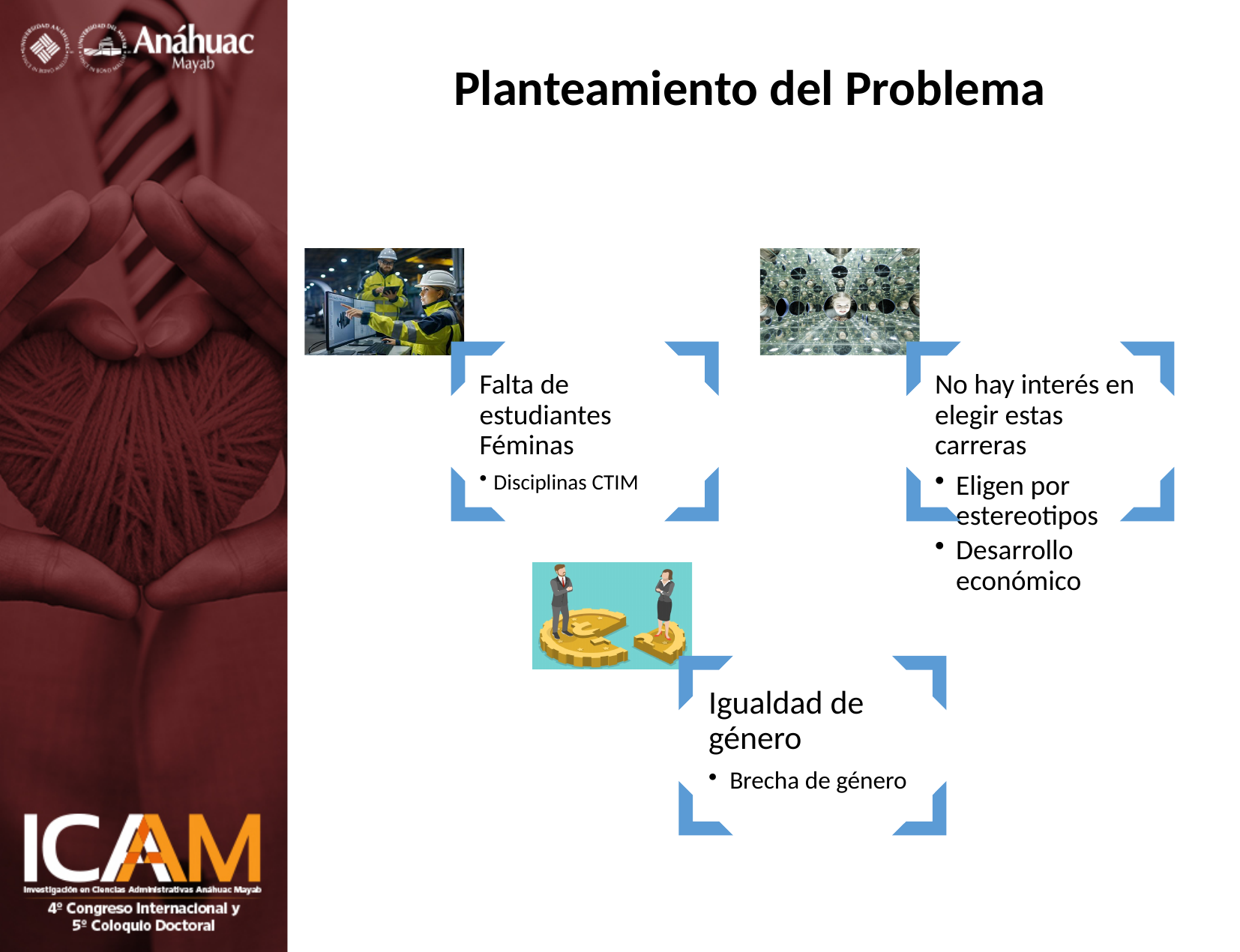

Planteamiento del Problema
Falta de estudiantes Féminas
Disciplinas CTIM
No hay interés en elegir estas carreras
Eligen por estereotipos
Desarrollo económico
Igualdad de género
Brecha de género